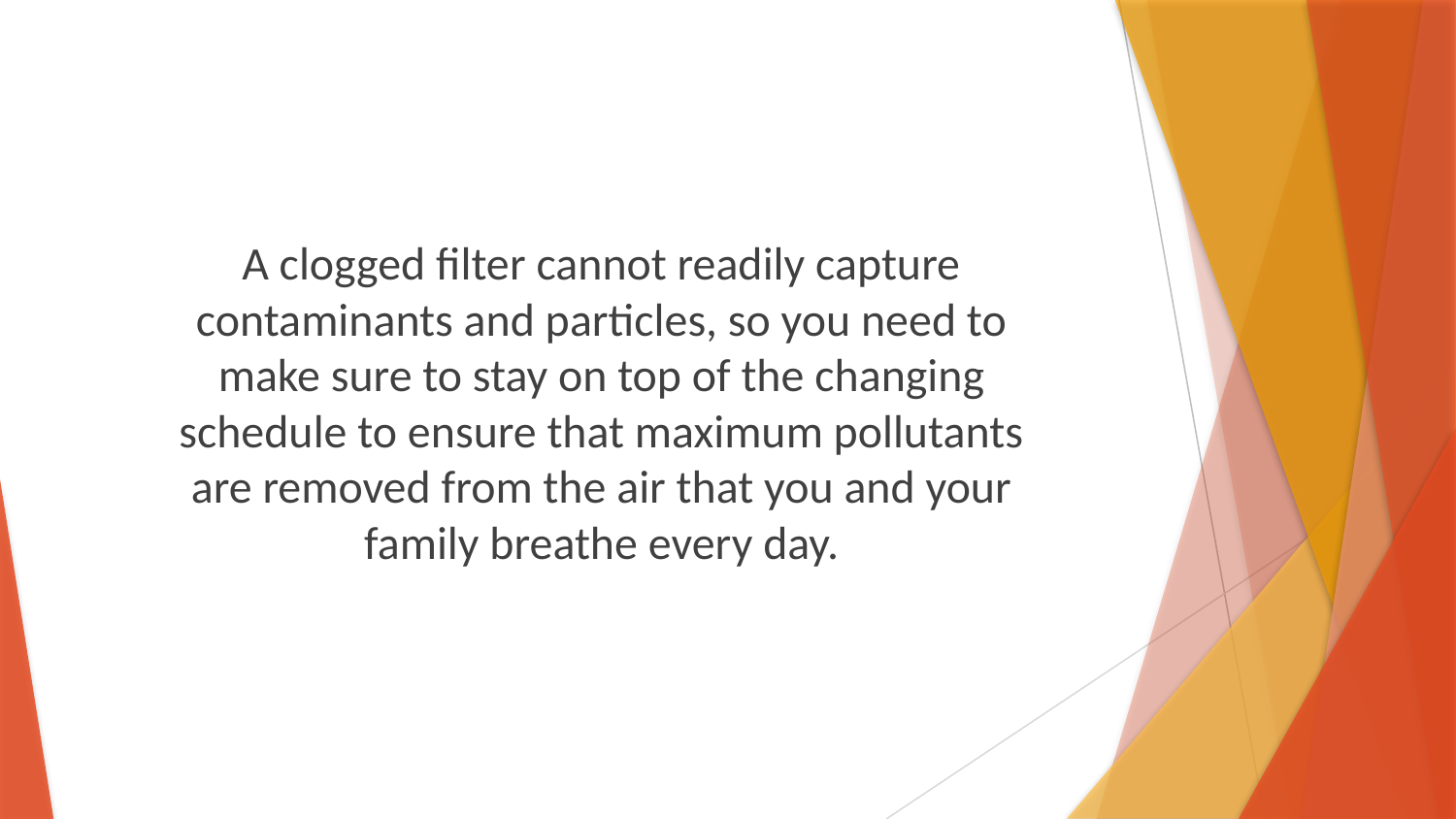

A clogged filter cannot readily capture contaminants and particles, so you need to make sure to stay on top of the changing schedule to ensure that maximum pollutants are removed from the air that you and your family breathe every day.